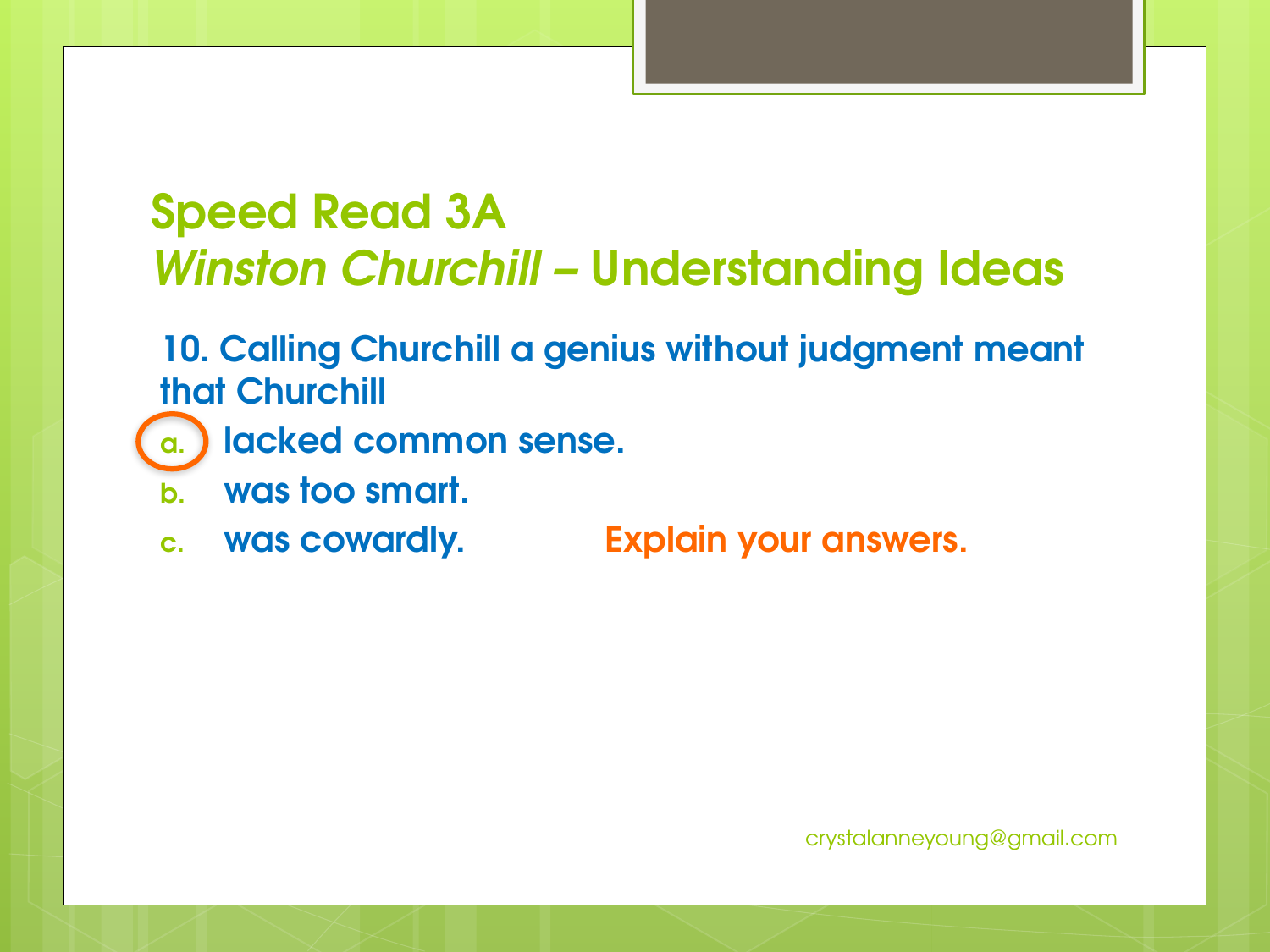

# Speed Read 3A Winston Churchill – Understanding Ideas
10. Calling Churchill a genius without judgment meant that Churchill
lacked common sense.
was too smart.
was cowardly.		Explain your answers.

crystalanneyoung@gmail.com